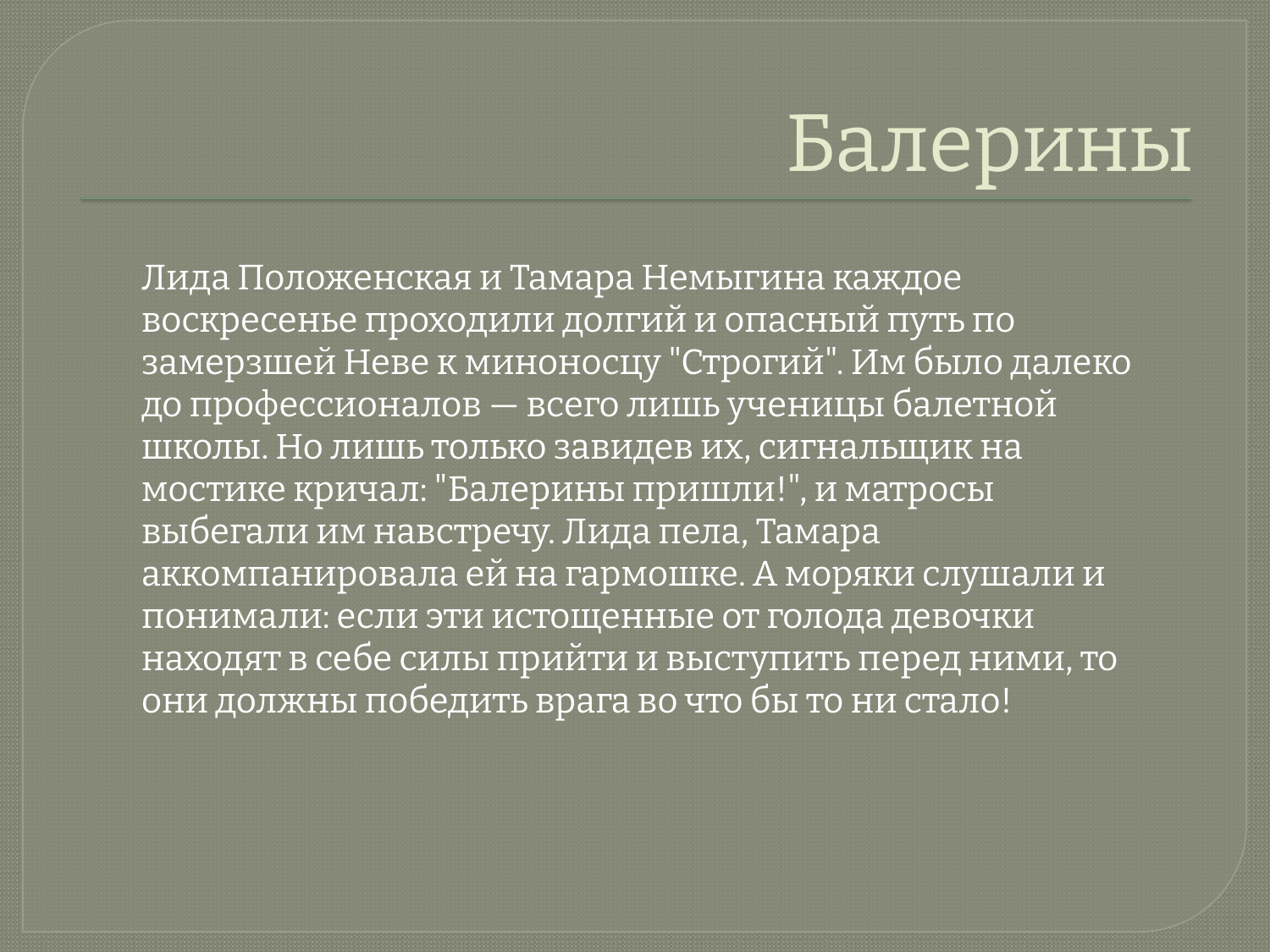

# Балерины
Лида Положенская и Тамара Немыгина каждое воскресенье проходили долгий и опасный путь по замерзшей Неве к миноносцу "Строгий". Им было далеко до профессионалов — всего лишь ученицы балетной школы. Но лишь только завидев их, сигнальщик на мостике кричал: "Балерины пришли!", и матросы выбегали им навстречу. Лида пела, Тамара аккомпанировала ей на гармошке. А моряки слушали и понимали: если эти истощенные от голода девочки находят в себе силы прийти и выступить перед ними, то они должны победить врага во что бы то ни стало!